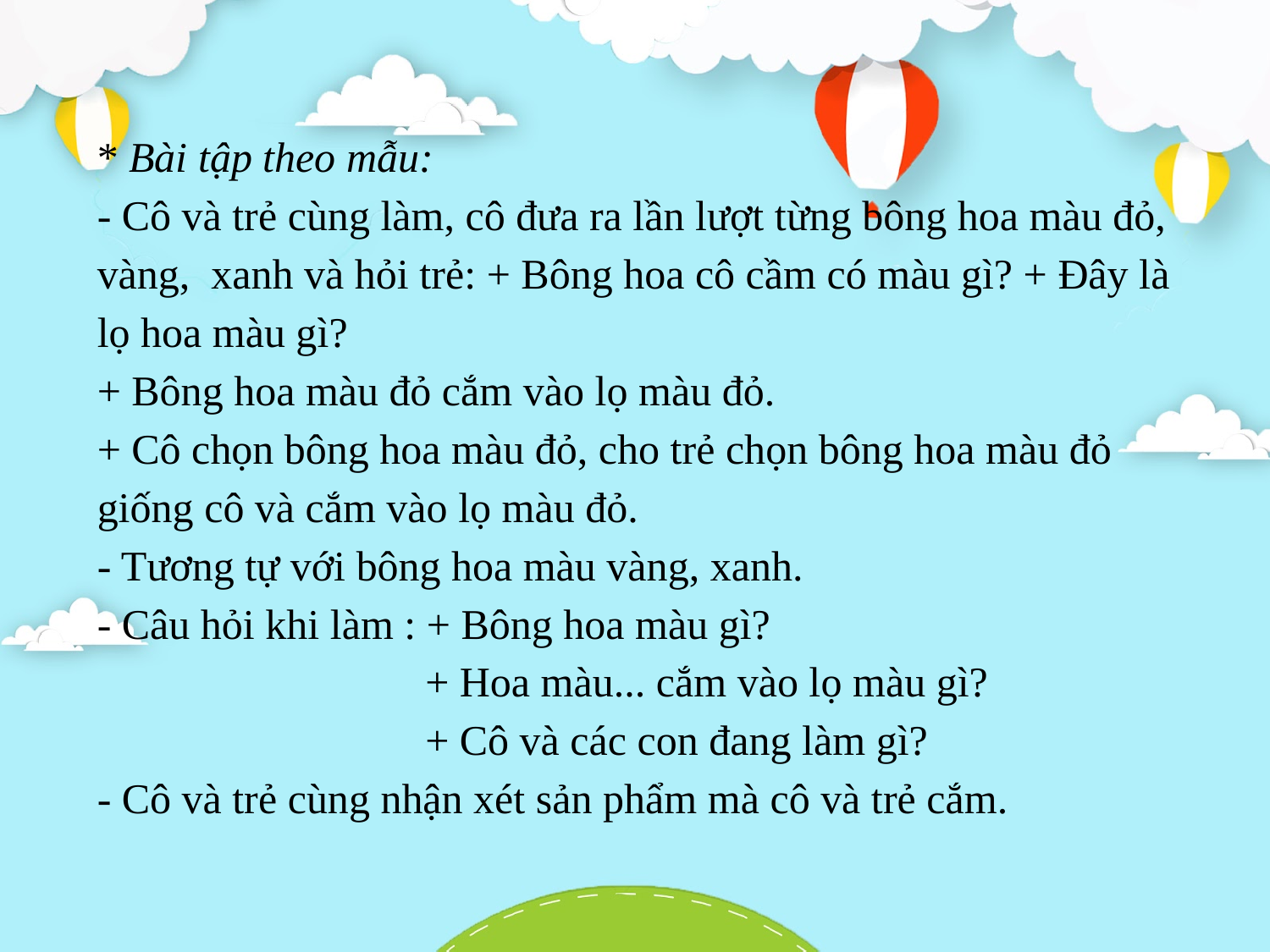

* Bài tập theo mẫu:
- Cô và trẻ cùng làm, cô đưa ra lần lượt từng bông hoa màu đỏ, vàng,  xanh và hỏi trẻ: + Bông hoa cô cầm có màu gì? + Đây là lọ hoa màu gì?
+ Bông hoa màu đỏ cắm vào lọ màu đỏ.
+ Cô chọn bông hoa màu đỏ, cho trẻ chọn bông hoa màu đỏ giống cô và cắm vào lọ màu đỏ.
- Tương tự với bông hoa màu vàng, xanh.
- Câu hỏi khi làm : + Bông hoa màu gì?
                               + Hoa màu... cắm vào lọ màu gì?
                               + Cô và các con đang làm gì?
- Cô và trẻ cùng nhận xét sản phẩm mà cô và trẻ cắm.